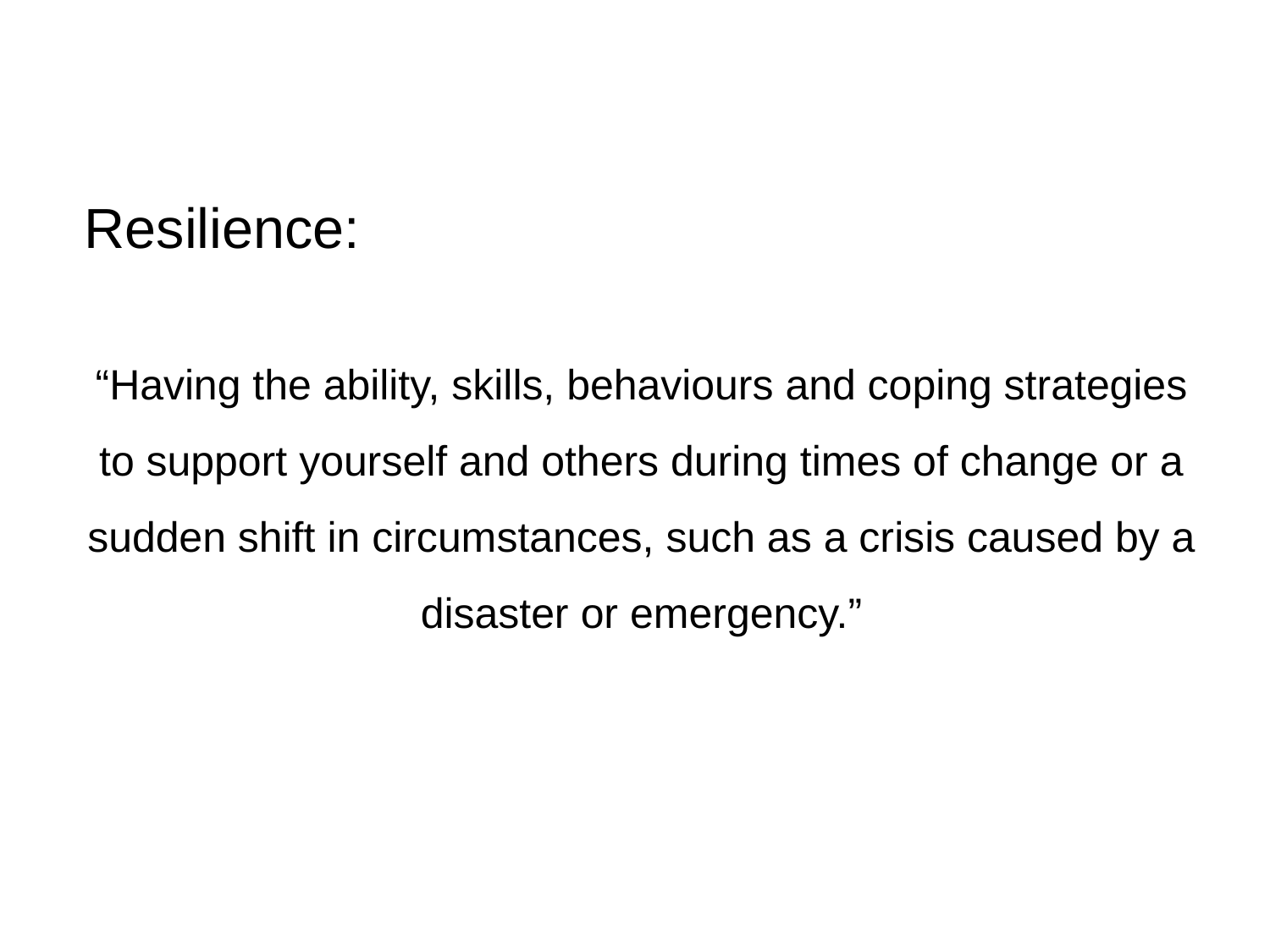

Resilience:
“Having the ability, skills, behaviours and coping strategies to support yourself and others during times of change or a sudden shift in circumstances, such as a crisis caused by a disaster or emergency.”